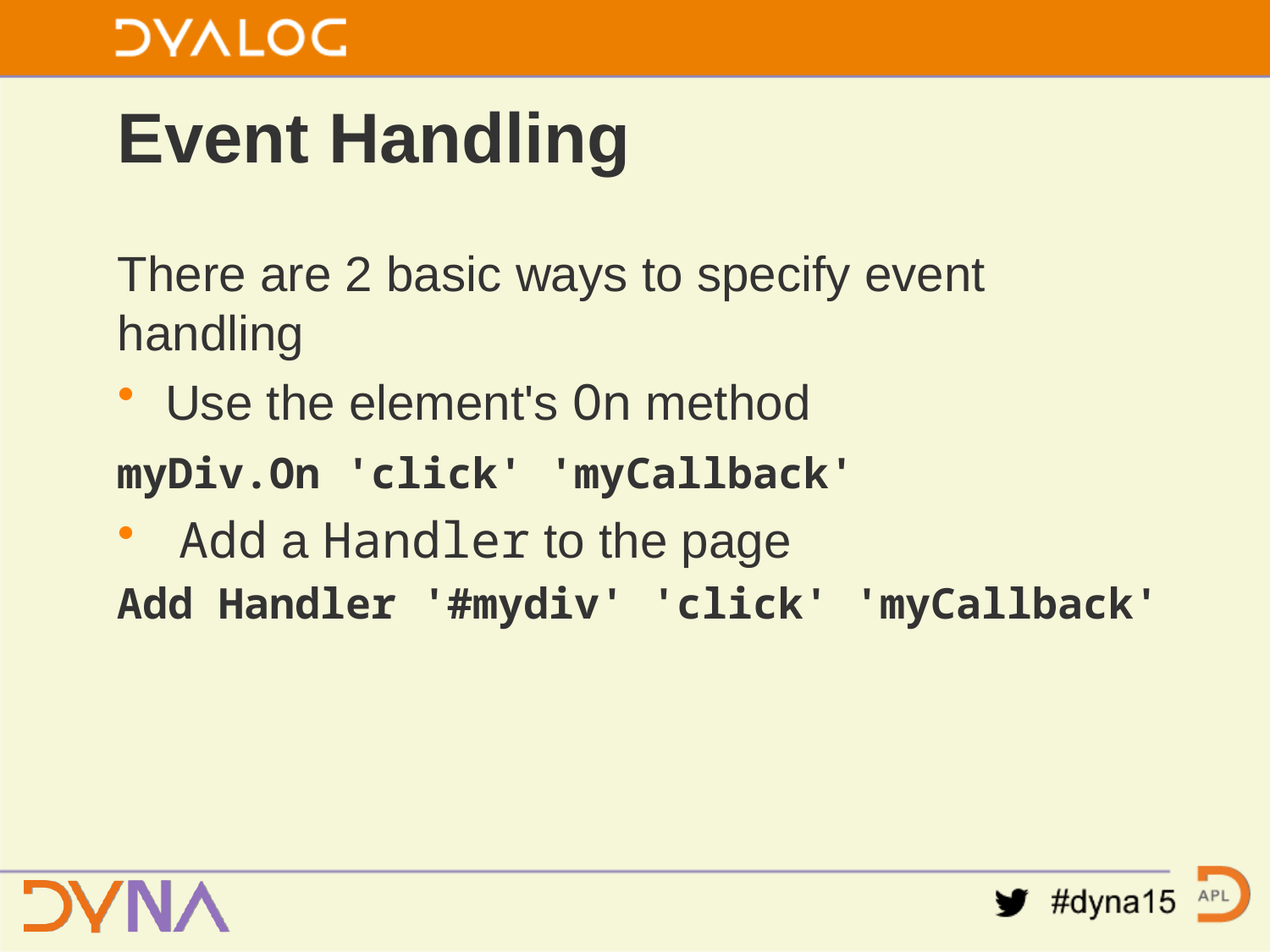

# Event Handling
There are 2 basic ways to specify event handling
Use the element's On method
myDiv.On 'click' 'myCallback'
 Add a Handler to the page
Add Handler '#mydiv' 'click' 'myCallback'